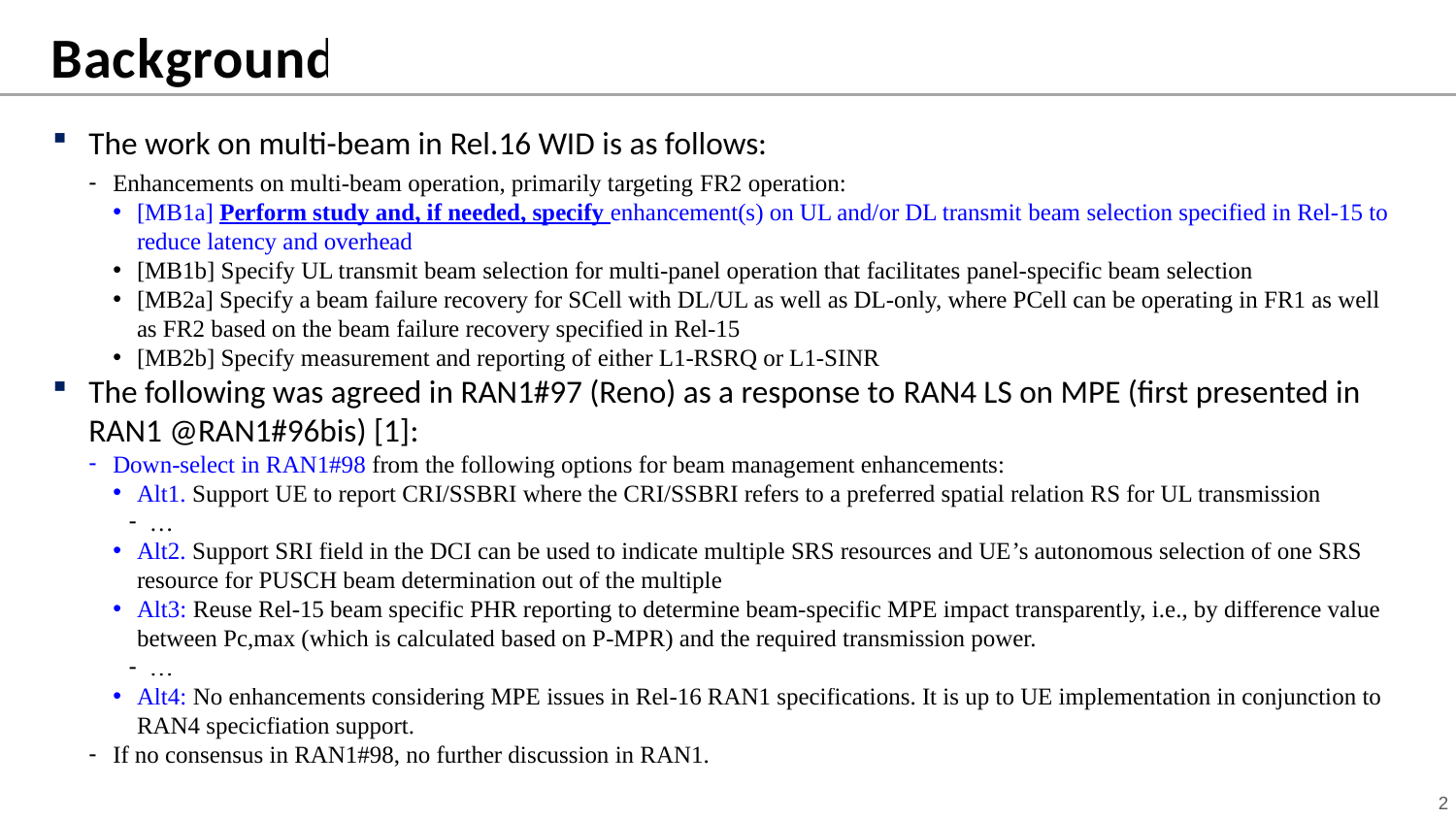

# Background
The work on multi-beam in Rel.16 WID is as follows:
Enhancements on multi-beam operation, primarily targeting FR2 operation:
[MB1a] Perform study and, if needed, specify enhancement(s) on UL and/or DL transmit beam selection specified in Rel-15 to reduce latency and overhead
[MB1b] Specify UL transmit beam selection for multi-panel operation that facilitates panel-specific beam selection
[MB2a] Specify a beam failure recovery for SCell with DL/UL as well as DL-only, where PCell can be operating in FR1 as well as FR2 based on the beam failure recovery specified in Rel-15
[MB2b] Specify measurement and reporting of either L1-RSRQ or L1-SINR
The following was agreed in RAN1#97 (Reno) as a response to RAN4 LS on MPE (first presented in RAN1 @RAN1#96bis) [1]:
Down-select in RAN1#98 from the following options for beam management enhancements:
Alt1. Support UE to report CRI/SSBRI where the CRI/SSBRI refers to a preferred spatial relation RS for UL transmission
…
Alt2. Support SRI field in the DCI can be used to indicate multiple SRS resources and UE’s autonomous selection of one SRS resource for PUSCH beam determination out of the multiple
Alt3: Reuse Rel-15 beam specific PHR reporting to determine beam-specific MPE impact transparently, i.e., by difference value between Pc,max (which is calculated based on P-MPR) and the required transmission power.
…
Alt4: No enhancements considering MPE issues in Rel-16 RAN1 specifications. It is up to UE implementation in conjunction to RAN4 specicfiation support.
If no consensus in RAN1#98, no further discussion in RAN1.